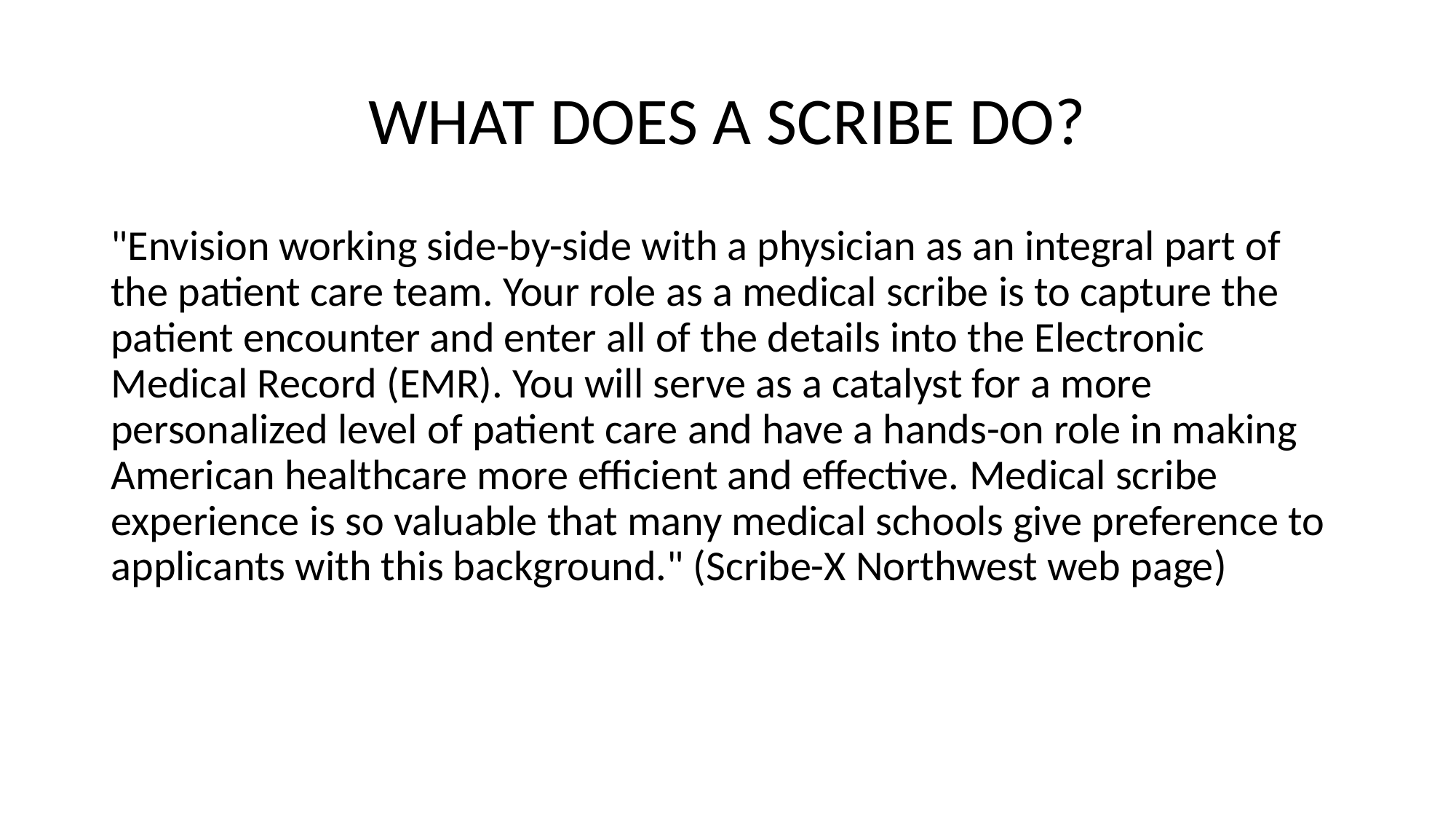

# WHAT DOES A SCRIBE DO?
"Envision working side-by-side with a physician as an integral part of the patient care team. Your role as a medical scribe is to capture the patient encounter and enter all of the details into the Electronic Medical Record (EMR). You will serve as a catalyst for a more personalized level of patient care and have a hands-on role in making American healthcare more efficient and effective. Medical scribe experience is so valuable that many medical schools give preference to applicants with this background." (Scribe-X Northwest web page)